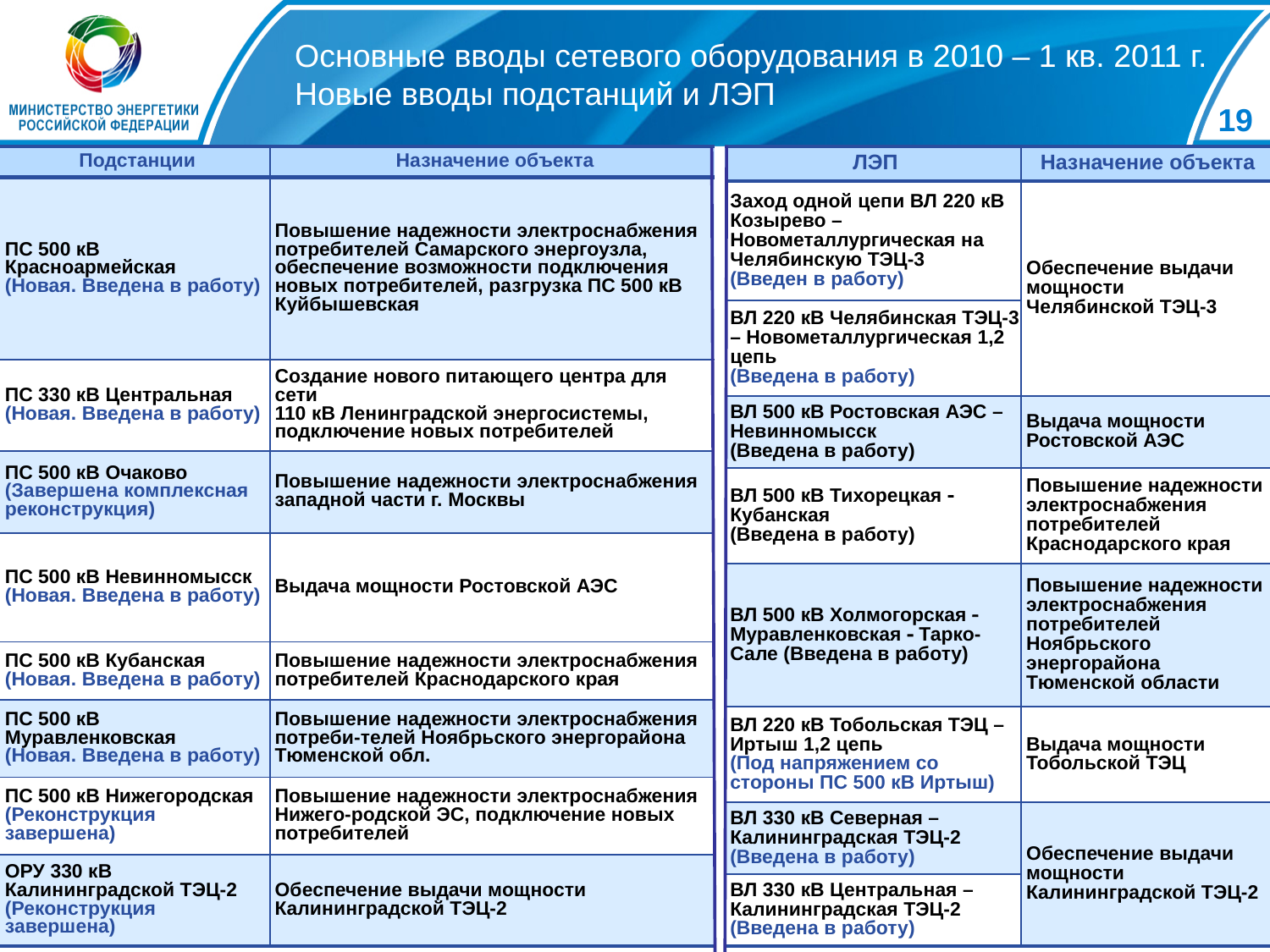

19
Основные вводы сетевого оборудования в 2010 – 1 кв. 2011 г.
Новые вводы подстанций и ЛЭП
| Подстанции | Назначение объекта |
| --- | --- |
| ПС 500 кВ Красноармейская (Новая. Введена в работу) | Повышение надежности электроснабжения потребителей Самарского энергоузла, обеспечение возможности подключения новых потребителей, разгрузка ПС 500 кВ Куйбышевская |
| ПС 330 кВ Центральная (Новая. Введена в работу) | Создание нового питающего центра для сети 110 кВ Ленинградской энергосистемы, подключение новых потребителей |
| ПС 500 кВ Очаково (Завершена комплексная реконструкция) | Повышение надежности электроснабжения западной части г. Москвы |
| ПС 500 кВ Невинномысск (Новая. Введена в работу) | Выдача мощности Ростовской АЭС |
| ПС 500 кВ Кубанская (Новая. Введена в работу) | Повышение надежности электроснабжения потребителей Краснодарского края |
| ПС 500 кВ Муравленковская (Новая. Введена в работу) | Повышение надежности электроснабжения потреби-телей Ноябрьского энергорайона Тюменской обл. |
| ПС 500 кВ Нижегородская (Реконструкция завершена) | Повышение надежности электроснабжения Нижего-родской ЭС, подключение новых потребителей |
| ОРУ 330 кВ Калининградской ТЭЦ-2 (Реконструкция завершена) | Обеспечение выдачи мощности Калининградской ТЭЦ-2 |
| ЛЭП | Назначение объекта |
| --- | --- |
| Заход одной цепи ВЛ 220 кВ Козырево – Новометаллургическая на Челябинскую ТЭЦ-3 (Введен в работу) | Обеспечение выдачи мощности Челябинской ТЭЦ-3 |
| ВЛ 220 кВ Челябинская ТЭЦ-3 – Новометаллургическая 1,2 цепь (Введена в работу) |  |
| ВЛ 500 кВ Ростовская АЭС – Невинномысск (Введена в работу) | Выдача мощности Ростовской АЭС |
| ВЛ 500 кВ Тихорецкая − Кубанская (Введена в работу) | Повышение надежности электроснабжения потребителей Краснодарского края |
| ВЛ 500 кВ Холмогорская − Муравленковская − Тарко-Сале (Введена в работу) | Повышение надежности электроснабжения потребителей Ноябрьского энергорайона Тюменской области |
| ВЛ 220 кВ Тобольская ТЭЦ – Иртыш 1,2 цепь (Под напряжением со стороны ПС 500 кВ Иртыш) | Выдача мощности Тобольской ТЭЦ |
| ВЛ 330 кВ Северная – Калининградская ТЭЦ-2 (Введена в работу) | Обеспечение выдачи мощности Калининградской ТЭЦ-2 |
| ВЛ 330 кВ Центральная – Калининградская ТЭЦ-2 (Введена в работу) |  |